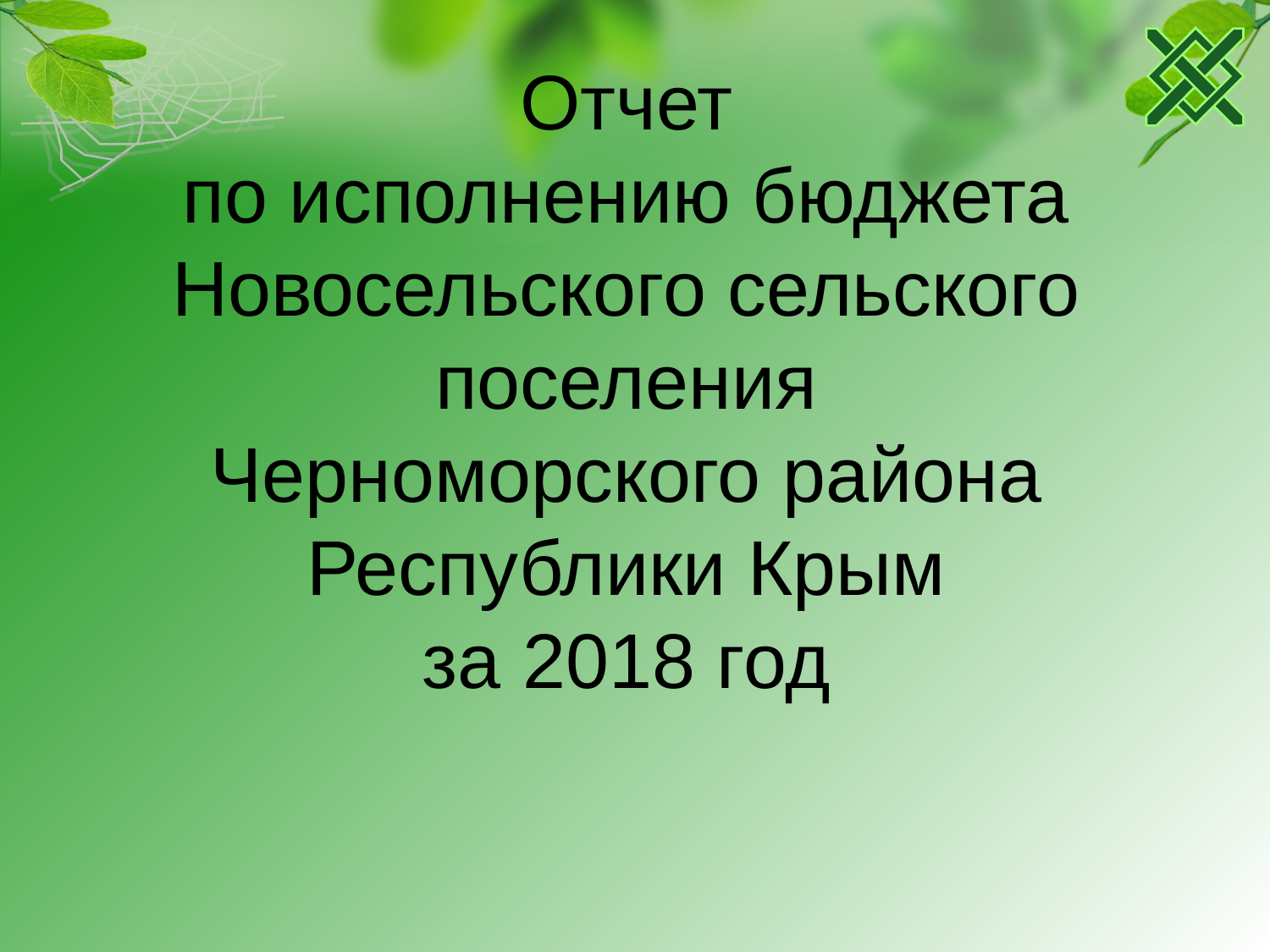

# Отчет по исполнению бюджета Новосельского сельского поселения Черноморского района Республики Крым за 2018 год